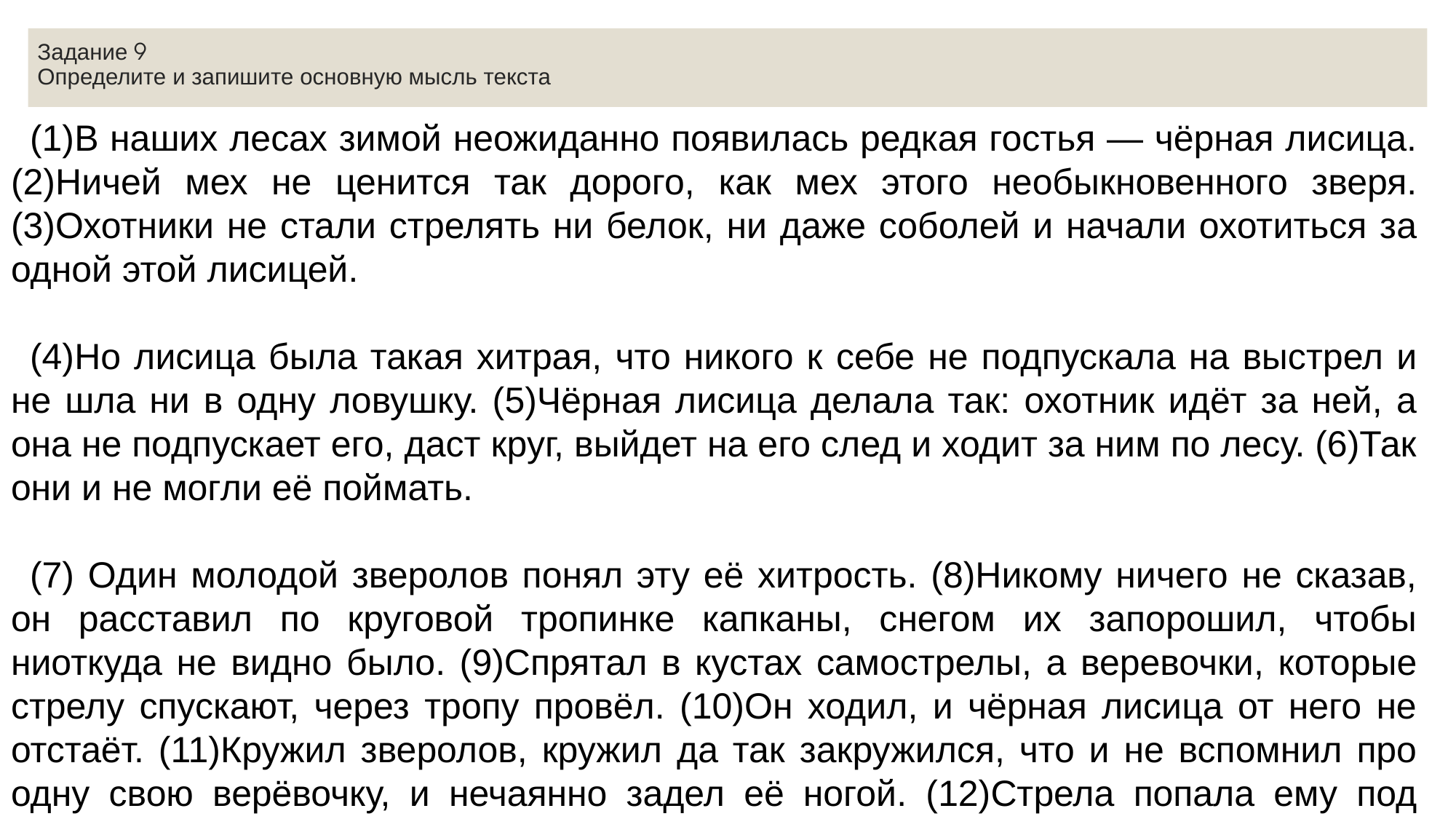

# Задание 9 Определите и запишите основную мысль текста
(1)В наших лесах зимой неожиданно появилась редкая гостья — чёрная лисица. (2)Ничей мех не ценится так дорого, как мех этого необыкновенного зверя. (3)Охотники не стали стрелять ни белок, ни даже соболей и начали охотиться за одной этой лисицей.

(4)Но лисица была такая хитрая, что никого к себе не подпускала на выстрел и не шла ни в одну ловушку. (5)Чёрная лисица делала так: охотник идёт за ней, а она не подпускает его, даст круг, выйдет на его след и ходит за ним по лесу. (6)Так они и не могли её поймать.

(7) Один молодой зверолов понял эту её хитрость. (8)Никому ничего не сказав, он расставил по круговой тропинке капканы, снегом их запорошил, чтобы ниоткуда не видно было. (9)Спрятал в кустах самострелы, а веревочки, которые стрелу спускают, через тропу провёл. (10)Он ходил, и чёрная лисица от него не отстаёт. (11)Кружил зверолов, кружил да так закружился, что и не вспомнил про одну свою верёвочку, и нечаянно задел её ногой. (12)Стрела попала ему под колено. (13)Эту зиму он больше не охотился. (14)А чёрная лисица так и исчезла.